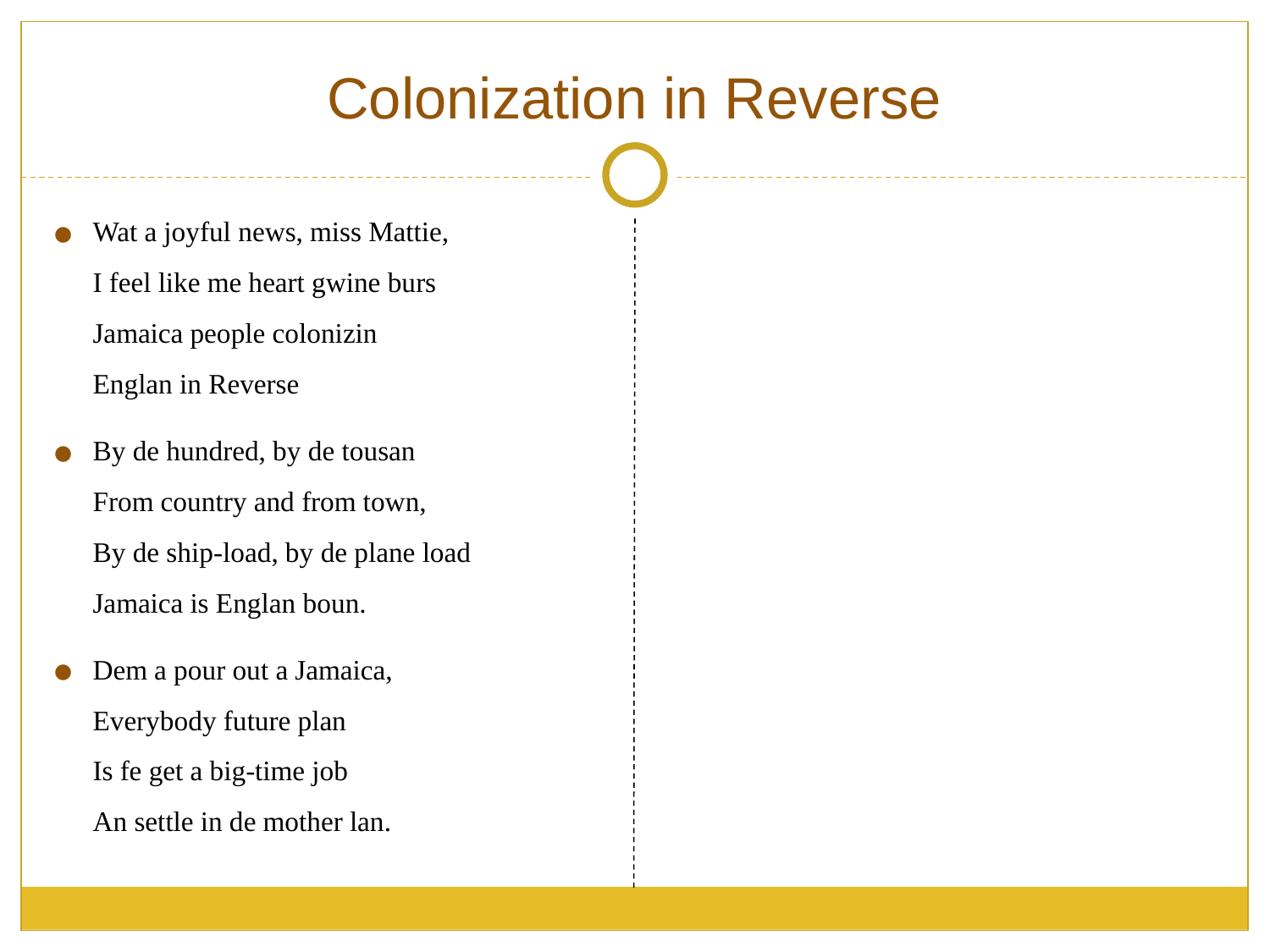

# Colonization in Reverse
Wat a joyful news, miss Mattie,
I feel like me heart gwine burs
Jamaica people colonizin
Englan in Reverse
By de hundred, by de tousan
From country and from town,
By de ship-load, by de plane load
Jamaica is Englan boun.
Dem a pour out a Jamaica,
Everybody future plan
Is fe get a big-time job
An settle in de mother lan.